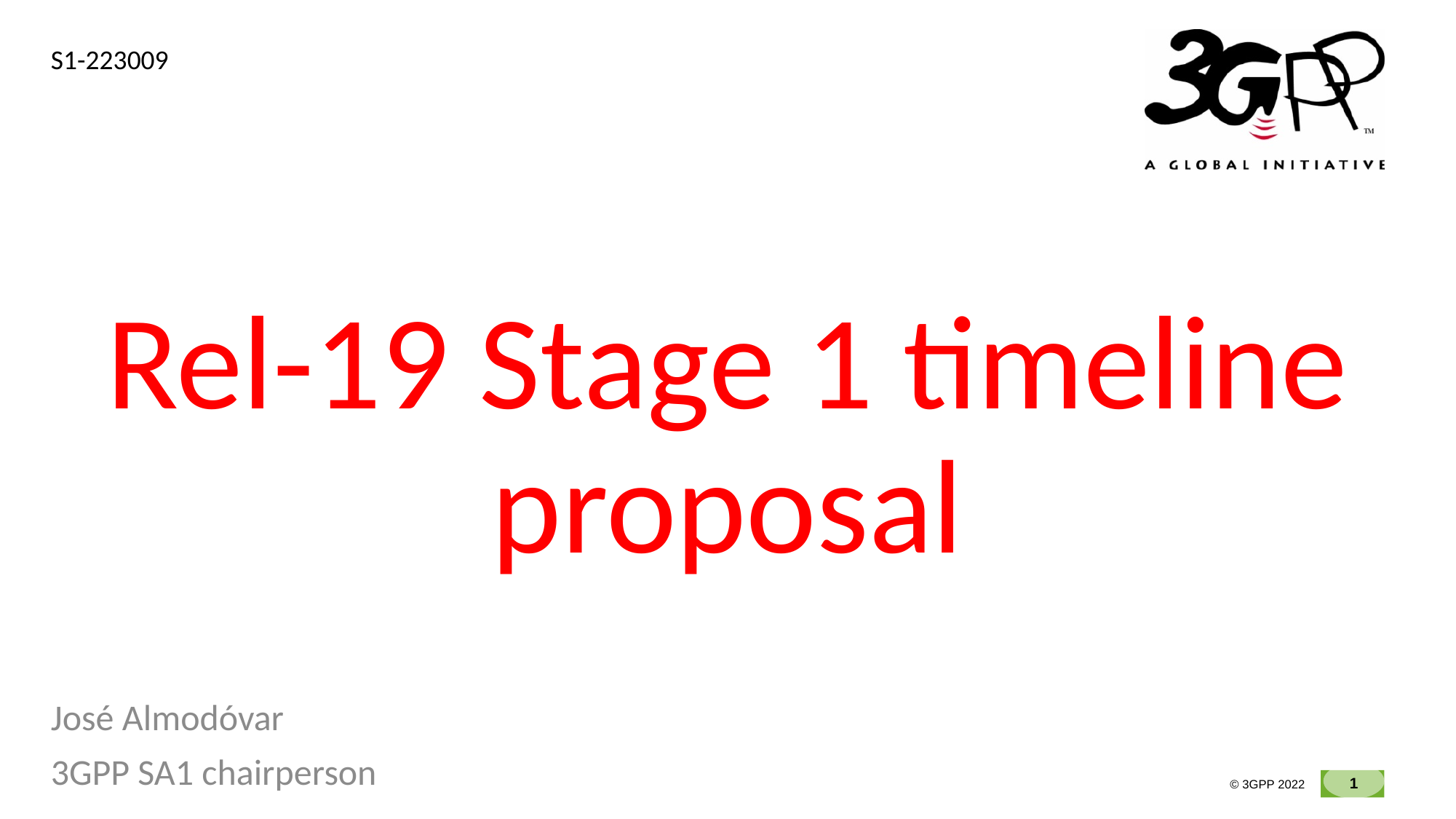

S1-223009
# Rel-19 Stage 1 timeline proposal
José Almodóvar
3GPP SA1 chairperson